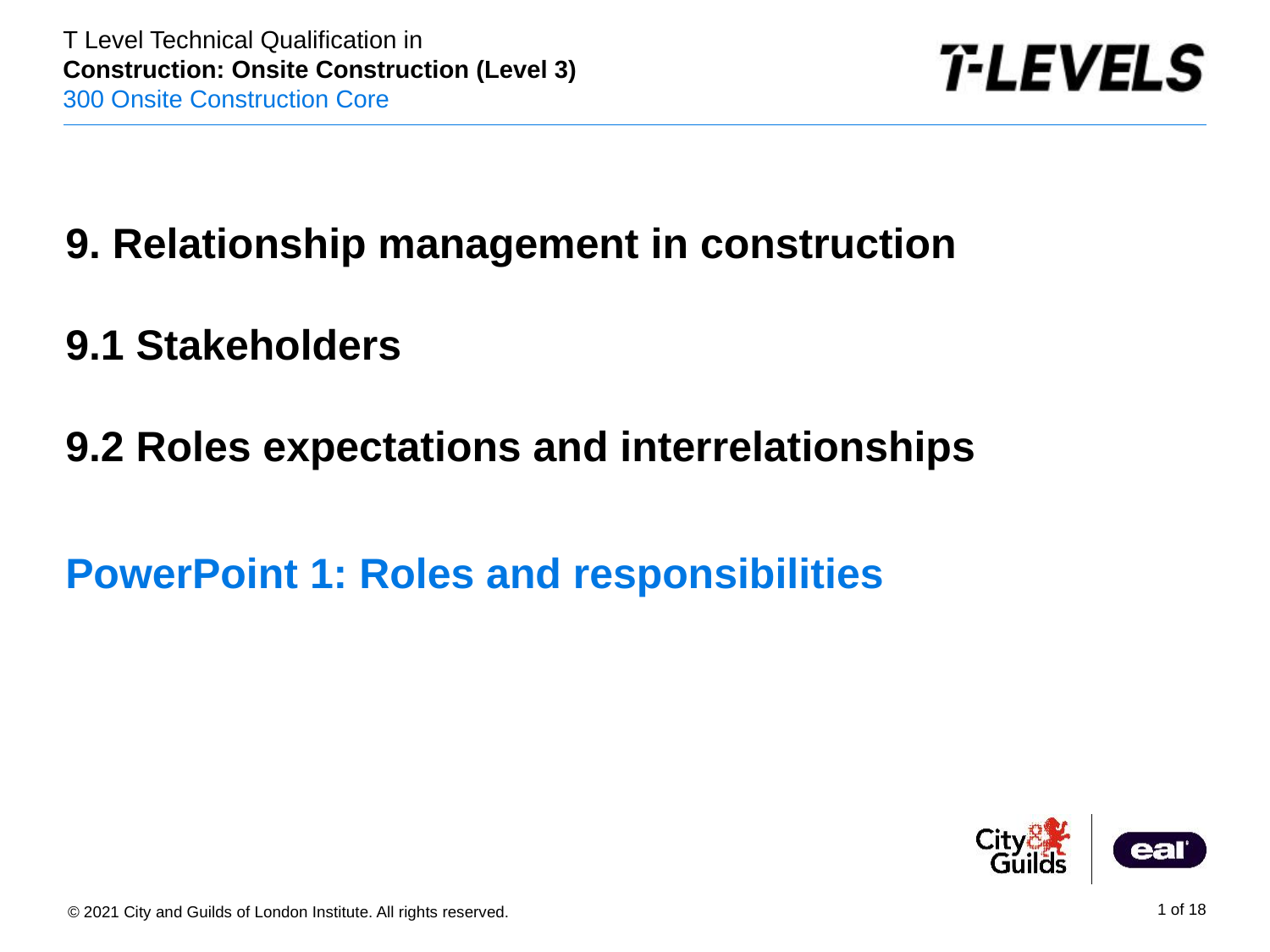

9. Relationship management in construction

9.1 Stakeholders

9.2 Roles expectations and interrelationships

PowerPoint presentation
# PowerPoint 1: Roles and responsibilities